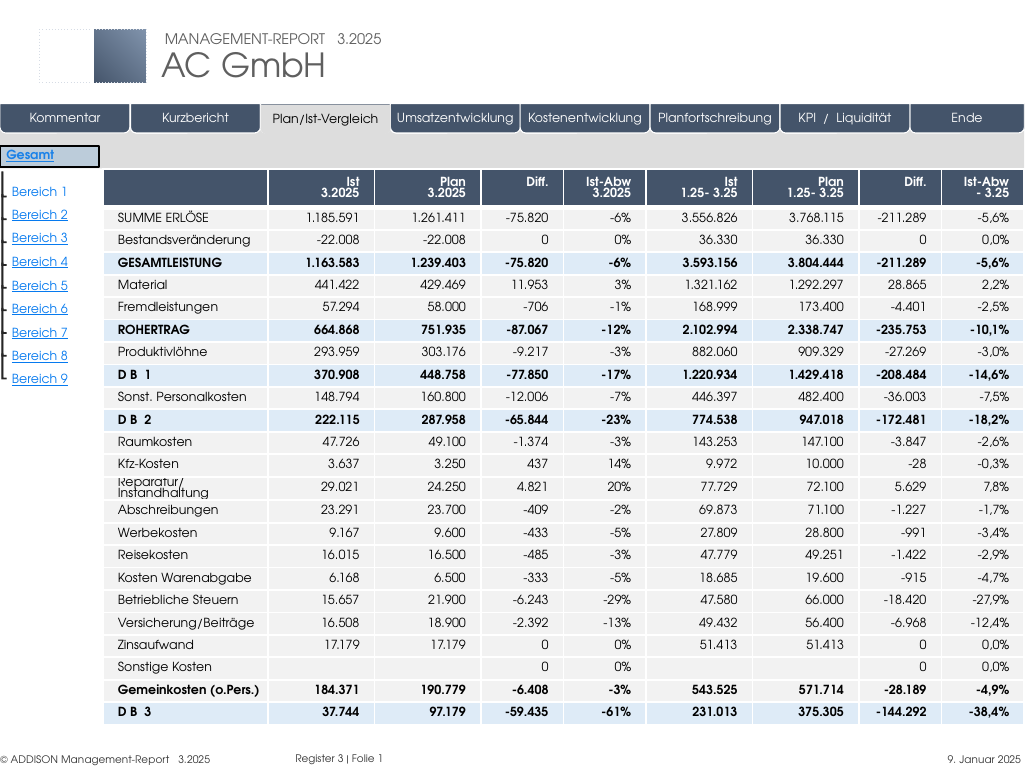

|  |  |  |  |  |  |
| --- | --- | --- | --- | --- | --- |
Eigene Folien

|  | Ist 3.2025 | Plan 3.2025 | Diff. | Ist-Abw 3.2025 | Ist 1.25- 3.25 | Plan 1.25- 3.25 | Diff. | Ist-Abw - 3.25 |
| --- | --- | --- | --- | --- | --- | --- | --- | --- |
| SUMME ERLÖSE | 1.185.591 | 1.261.411 | -75.820 | -6% | 3.556.826 | 3.768.115 | -211.289 | -5,6% |
| Bestandsveränderung | -22.008 | -22.008 | 0 | 0% | 36.330 | 36.330 | 0 | 0,0% |
| GESAMTLEISTUNG | 1.163.583 | 1.239.403 | -75.820 | -6% | 3.593.156 | 3.804.444 | -211.289 | -5,6% |
| Material | 441.422 | 429.469 | 11.953 | 3% | 1.321.162 | 1.292.297 | 28.865 | 2,2% |
| Fremdleistungen | 57.294 | 58.000 | -706 | -1% | 168.999 | 173.400 | -4.401 | -2,5% |
| ROHERTRAG | 664.868 | 751.935 | -87.067 | -12% | 2.102.994 | 2.338.747 | -235.753 | -10,1% |
| Produktivlöhne | 293.959 | 303.176 | -9.217 | -3% | 882.060 | 909.329 | -27.269 | -3,0% |
| D B 1 | 370.908 | 448.758 | -77.850 | -17% | 1.220.934 | 1.429.418 | -208.484 | -14,6% |
| Sonst. Personalkosten | 148.794 | 160.800 | -12.006 | -7% | 446.397 | 482.400 | -36.003 | -7,5% |
| D B 2 | 222.115 | 287.958 | -65.844 | -23% | 774.538 | 947.018 | -172.481 | -18,2% |
| Raumkosten | 47.726 | 49.100 | -1.374 | -3% | 143.253 | 147.100 | -3.847 | -2,6% |
| Kfz-Kosten | 3.637 | 3.250 | 437 | 14% | 9.972 | 10.000 | -28 | -0,3% |
| Reparatur/Instandhaltung | 29.021 | 24.250 | 4.821 | 20% | 77.729 | 72.100 | 5.629 | 7,8% |
| Abschreibungen | 23.291 | 23.700 | -409 | -2% | 69.873 | 71.100 | -1.227 | -1,7% |
| Werbekosten | 9.167 | 9.600 | -433 | -5% | 27.809 | 28.800 | -991 | -3,4% |
| Reisekosten | 16.015 | 16.500 | -485 | -3% | 47.779 | 49.251 | -1.422 | -2,9% |
| Kosten Warenabgabe | 6.168 | 6.500 | -333 | -5% | 18.685 | 19.600 | -915 | -4,7% |
| Betriebliche Steuern | 15.657 | 21.900 | -6.243 | -29% | 47.580 | 66.000 | -18.420 | -27,9% |
| Versicherung/Beiträge | 16.508 | 18.900 | -2.392 | -13% | 49.432 | 56.400 | -6.968 | -12,4% |
| Zinsaufwand | 17.179 | 17.179 | 0 | 0% | 51.413 | 51.413 | 0 | 0,0% |
| Sonstige Kosten |  |  | 0 | 0% |  |  | 0 | 0,0% |
| Gemeinkosten (o.Pers.) | 184.371 | 190.779 | -6.408 | -3% | 543.525 | 571.714 | -28.189 | -4,9% |
| D B 3 | 37.744 | 97.179 | -59.435 | -61% | 231.013 | 375.305 | -144.292 | -38,4% |
# Register 3 | Folie 1